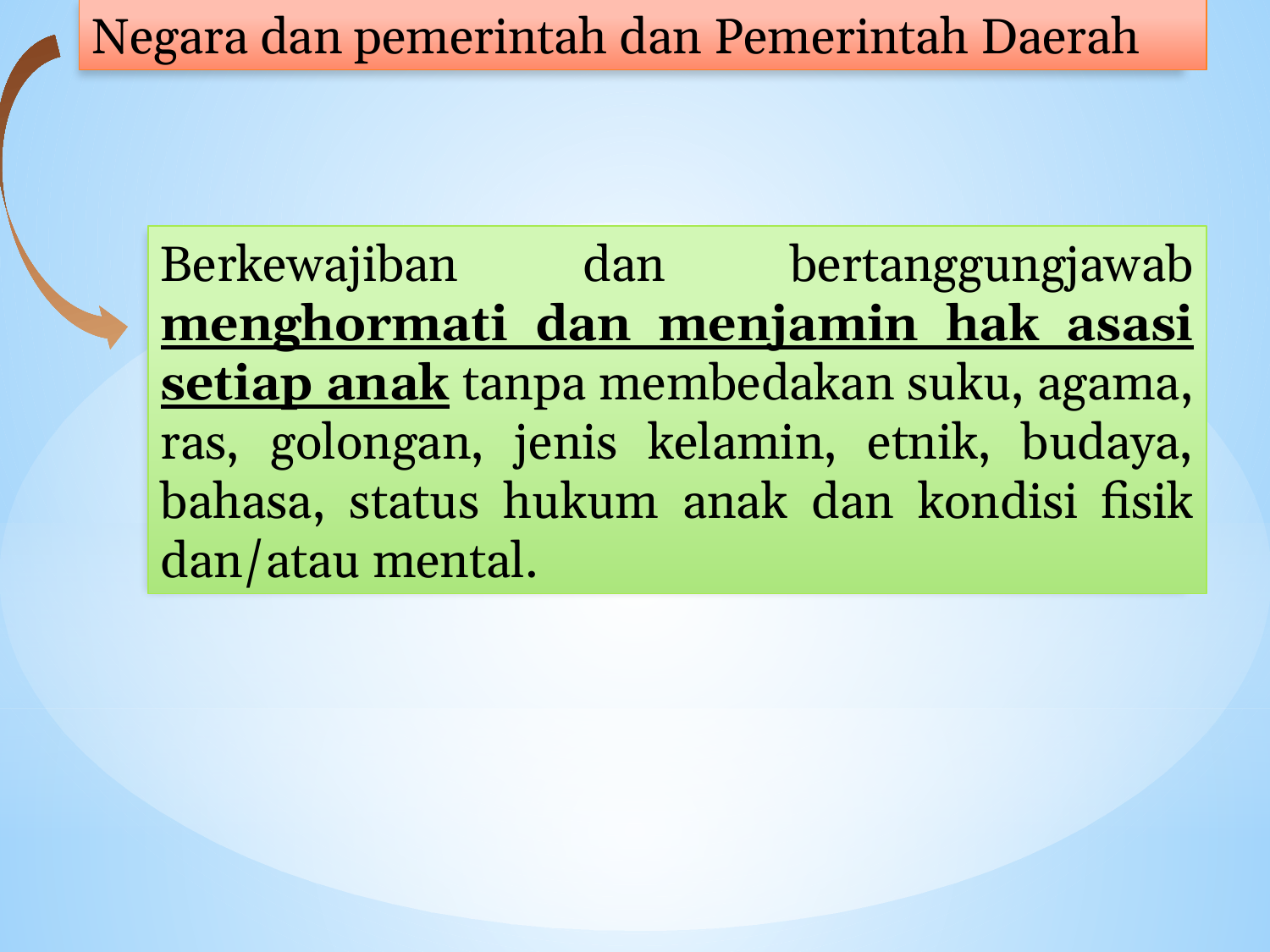

Negara dan pemerintah dan Pemerintah Daerah

Berkewajiban dan bertanggungjawab menghormati dan menjamin hak asasi setiap anak tanpa membedakan suku, agama, ras, golongan, jenis kelamin, etnik, budaya, bahasa, status hukum anak dan kondisi fisik dan/atau mental.